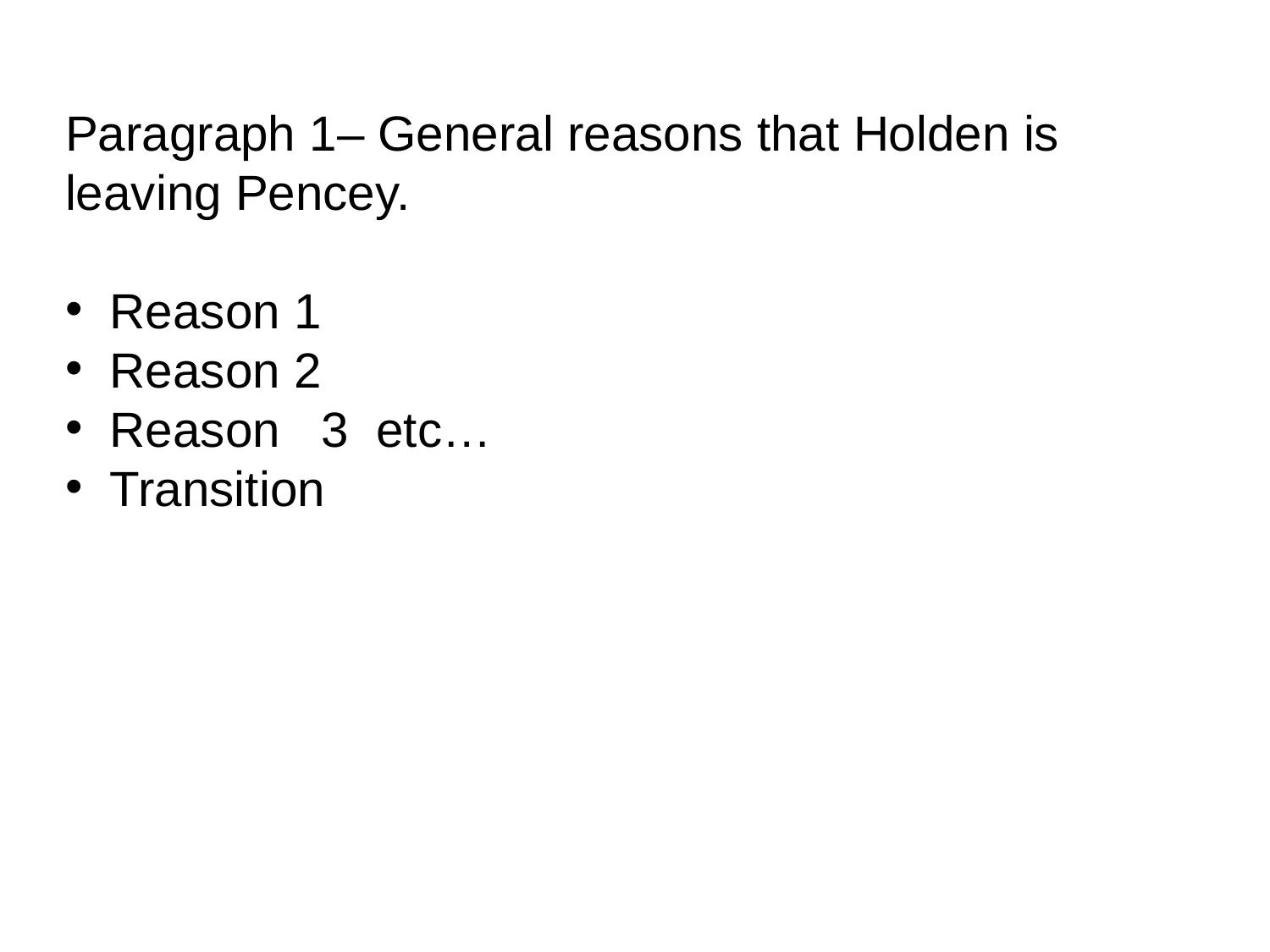

Paragraph 1– General reasons that Holden is leaving Pencey.

  Reason 1
  Reason 2
  Reason   3  etc…
  Transition